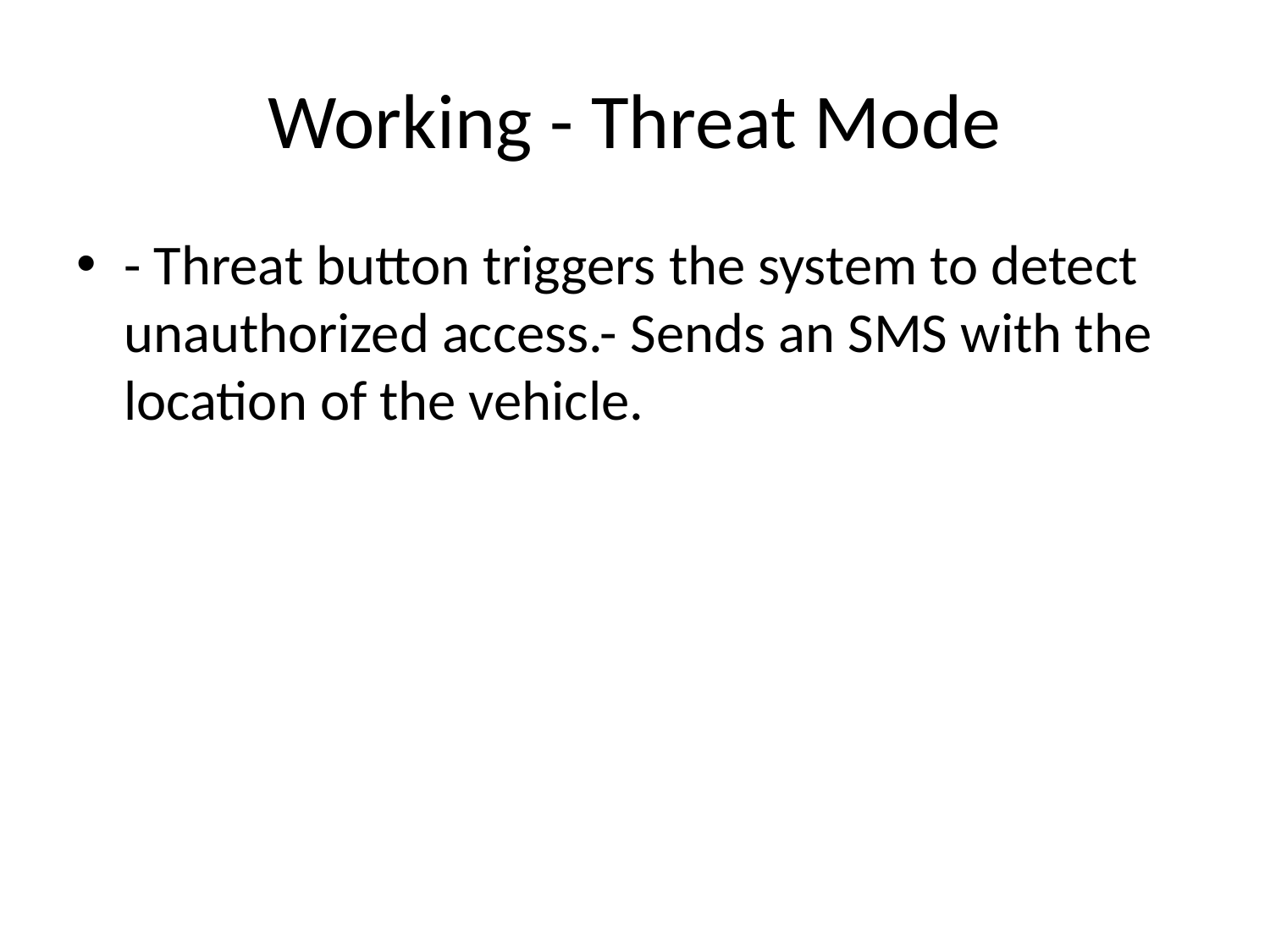

# Working - Threat Mode
- Threat button triggers the system to detect unauthorized access.- Sends an SMS with the location of the vehicle.